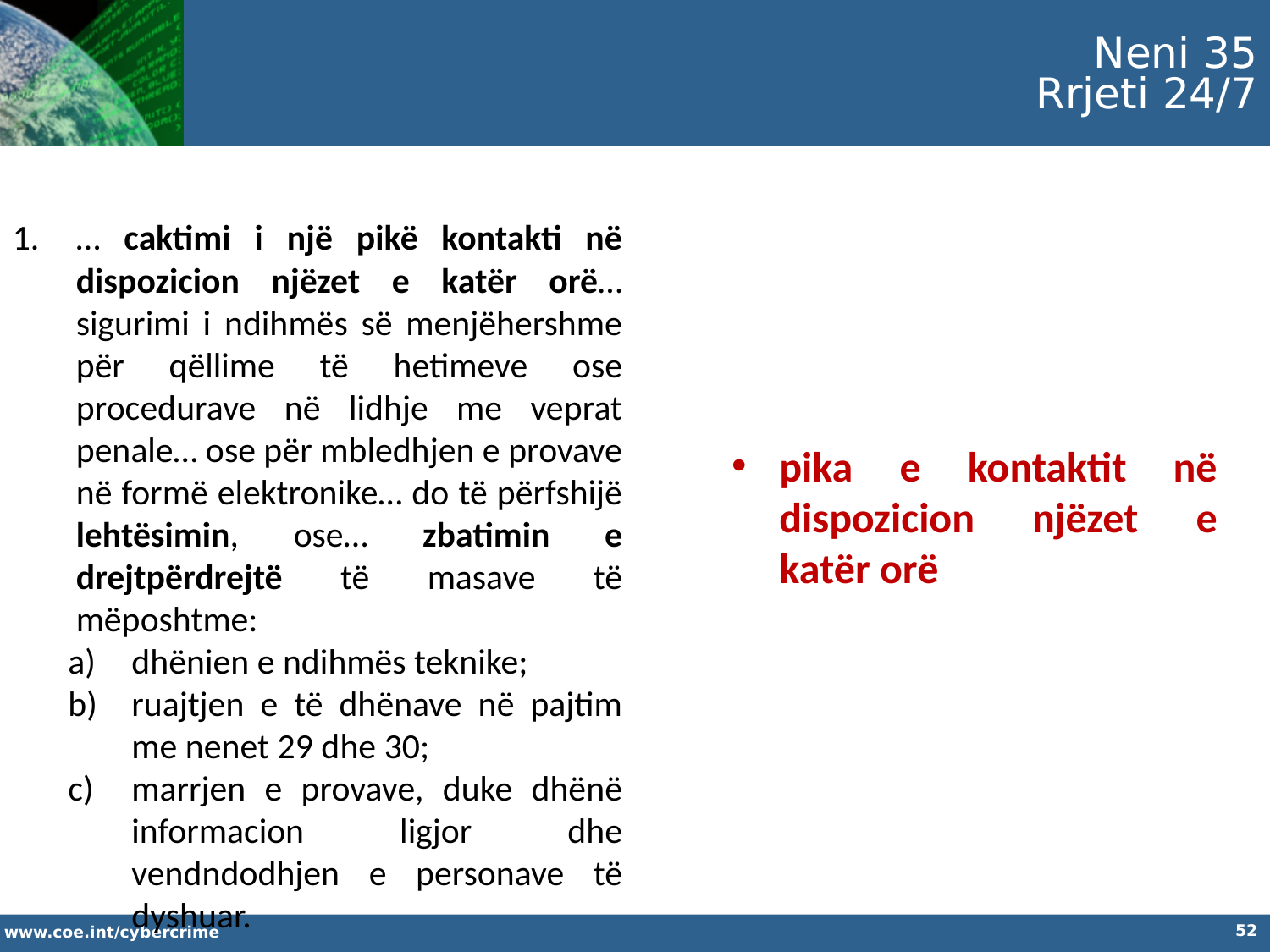

Neni 35
Rrjeti 24/7
… caktimi i një pikë kontakti në dispozicion njëzet e katër orë… sigurimi i ndihmës së menjëhershme për qëllime të hetimeve ose procedurave në lidhje me veprat penale… ose për mbledhjen e provave në formë elektronike… do të përfshijë lehtësimin, ose… zbatimin e drejtpërdrejtë të masave të mëposhtme:
dhënien e ndihmës teknike;
ruajtjen e të dhënave në pajtim me nenet 29 dhe 30;
marrjen e provave, duke dhënë informacion ligjor dhe vendndodhjen e personave të dyshuar.
pika e kontaktit në dispozicion njëzet e katër orë
52